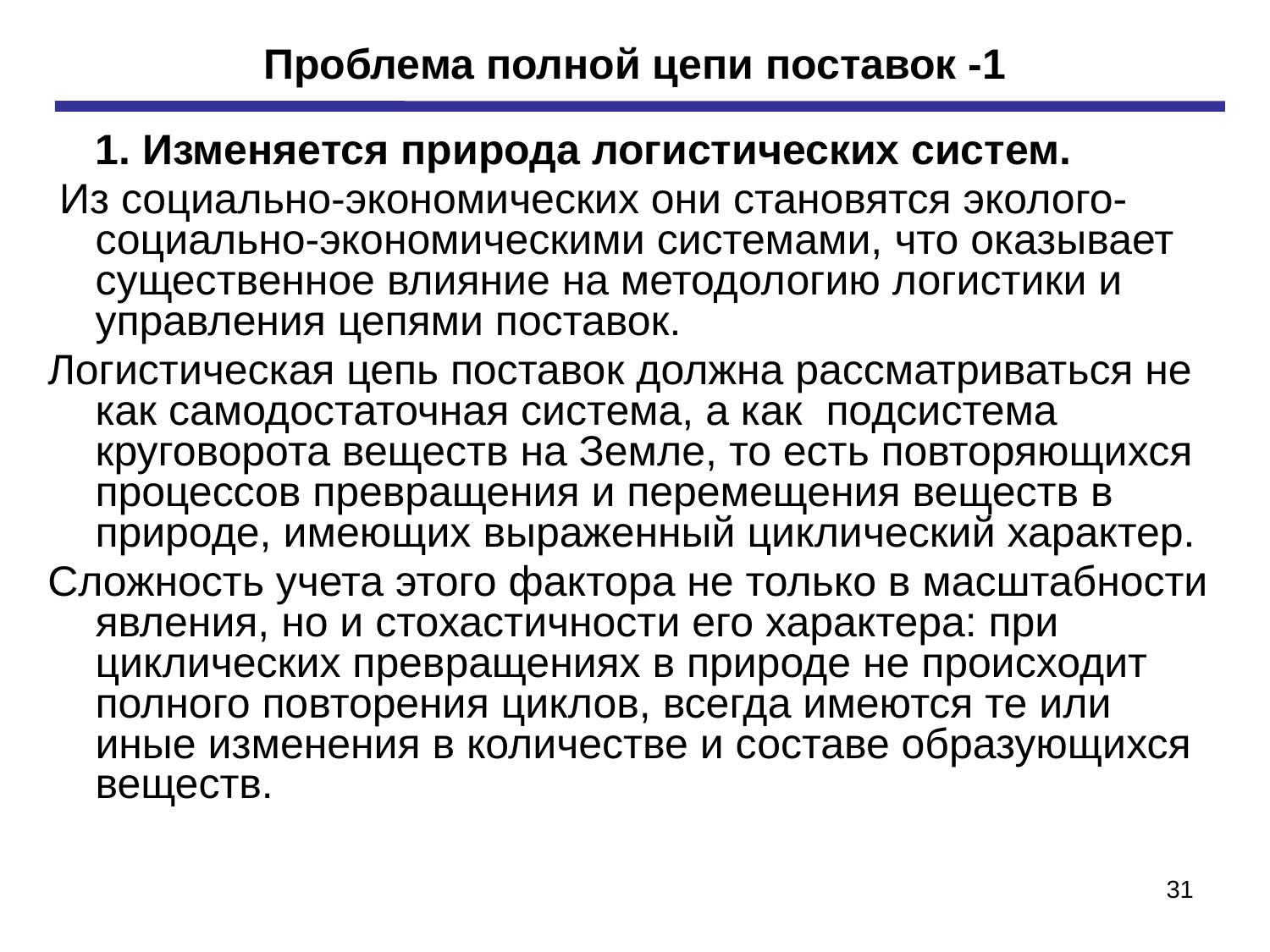

# Проблема полной цепи поставок -1

	1. Изменяется природа логистических систем.
 Из социально-экономических они становятся эколого-социально-экономическими системами, что оказывает существенное влияние на методологию логистики и управления цепями поставок.
Логистическая цепь поставок должна рассматриваться не как самодостаточная система, а как  подсистема круговорота веществ на Земле, то есть повторяющихся процессов превращения и перемещения веществ в природе, имеющих выраженный циклический характер.
Сложность учета этого фактора не только в масштабности явления, но и стохастичности его характера: при циклических превращениях в природе не происходит полного повторения циклов, всегда имеются те или иные изменения в количестве и составе образующихся веществ.
31